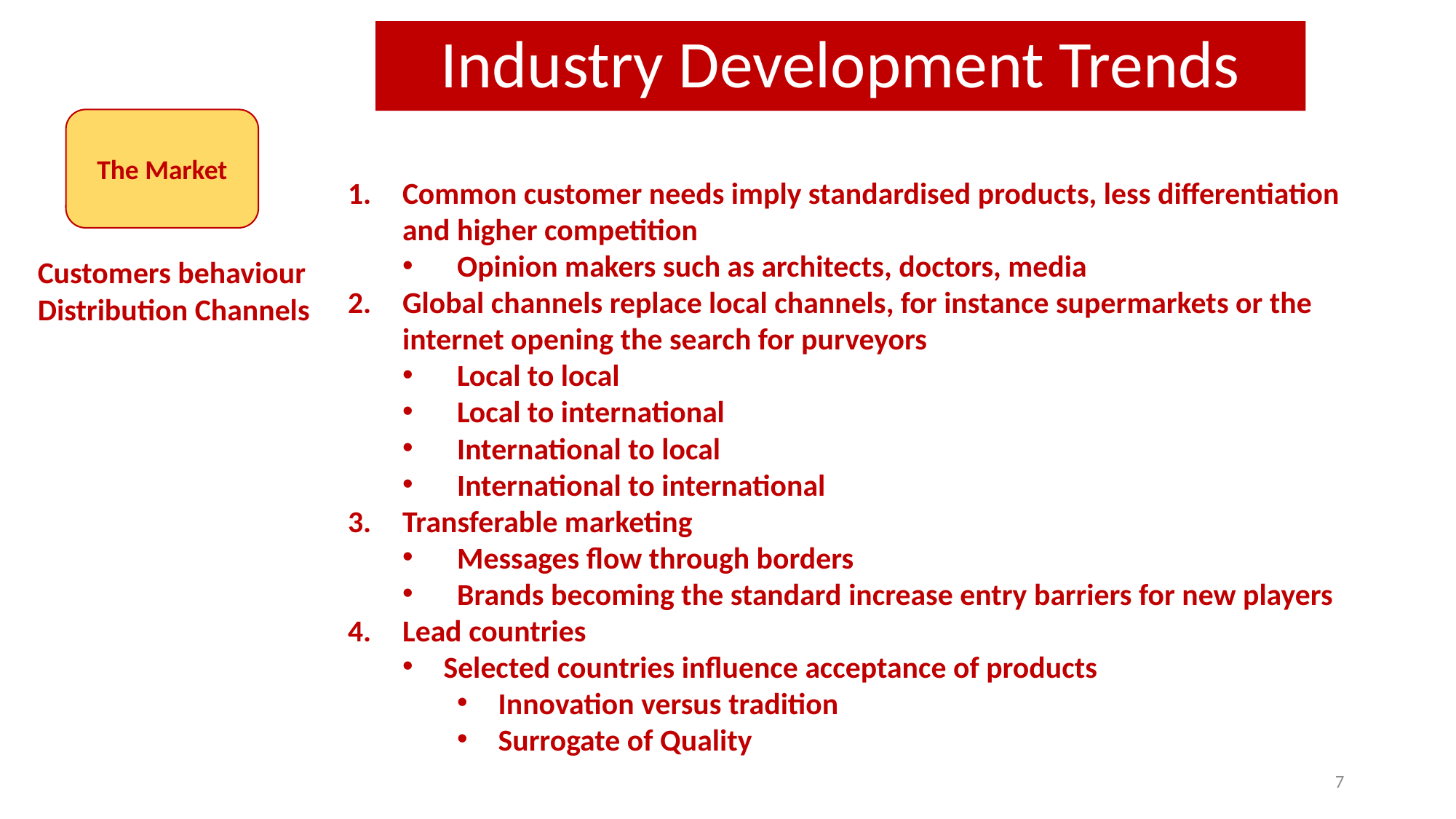

# Industry Development Trends
The Market
Common customer needs imply standardised products, less differentiation and higher competition
Opinion makers such as architects, doctors, media
Global channels replace local channels, for instance supermarkets or the internet opening the search for purveyors
Local to local
Local to international
International to local
International to international
Transferable marketing
Messages flow through borders
Brands becoming the standard increase entry barriers for new players
Lead countries
Selected countries influence acceptance of products
Innovation versus tradition
Surrogate of Quality

Customers behaviour
Distribution Channels

7